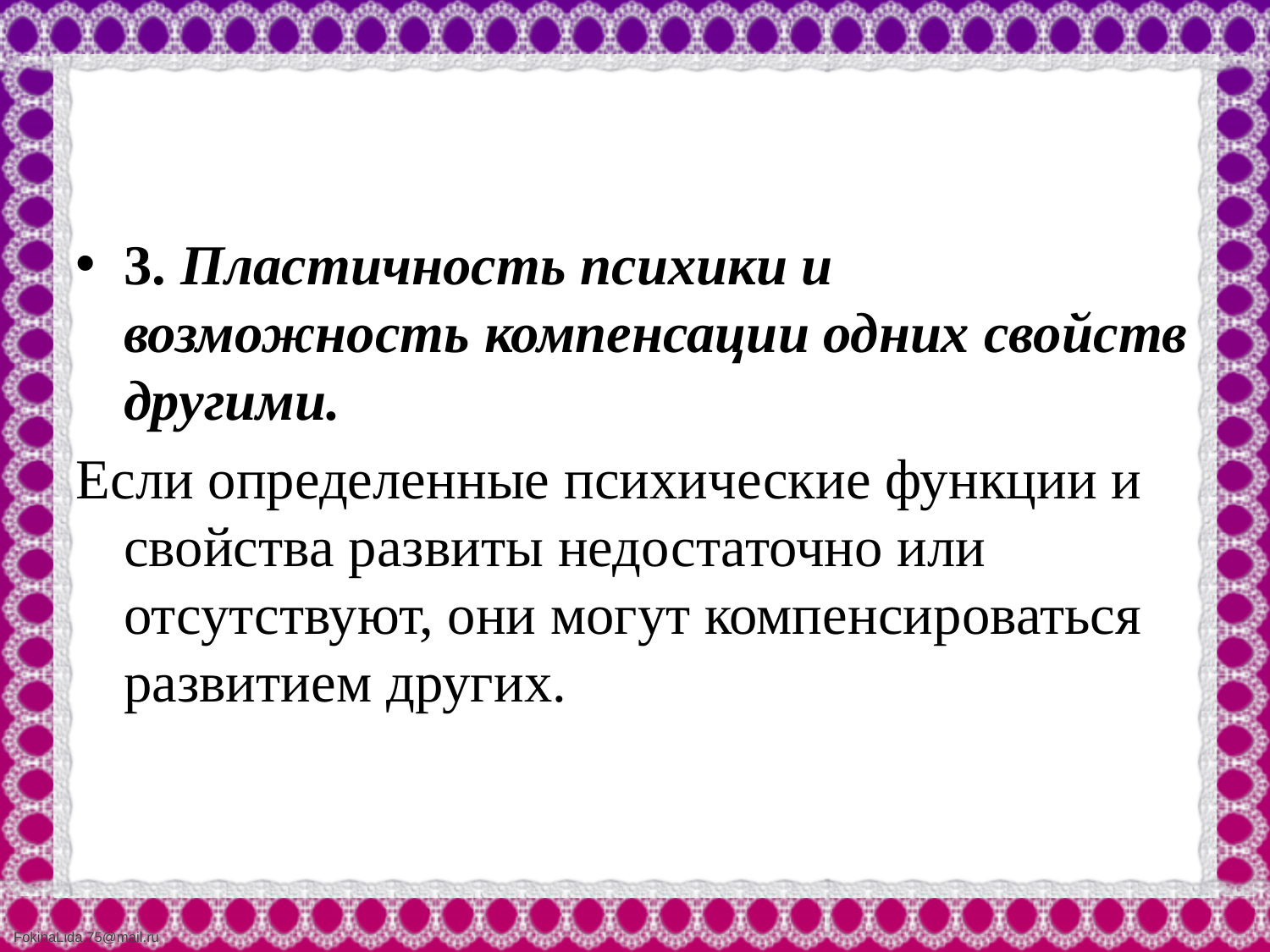

#
3. Пластичность психики и возможность компенсации одних свойств другими.
Если определенные психические функции и свойства развиты недостаточно или отсутствуют, они могут компенсироваться развитием других.